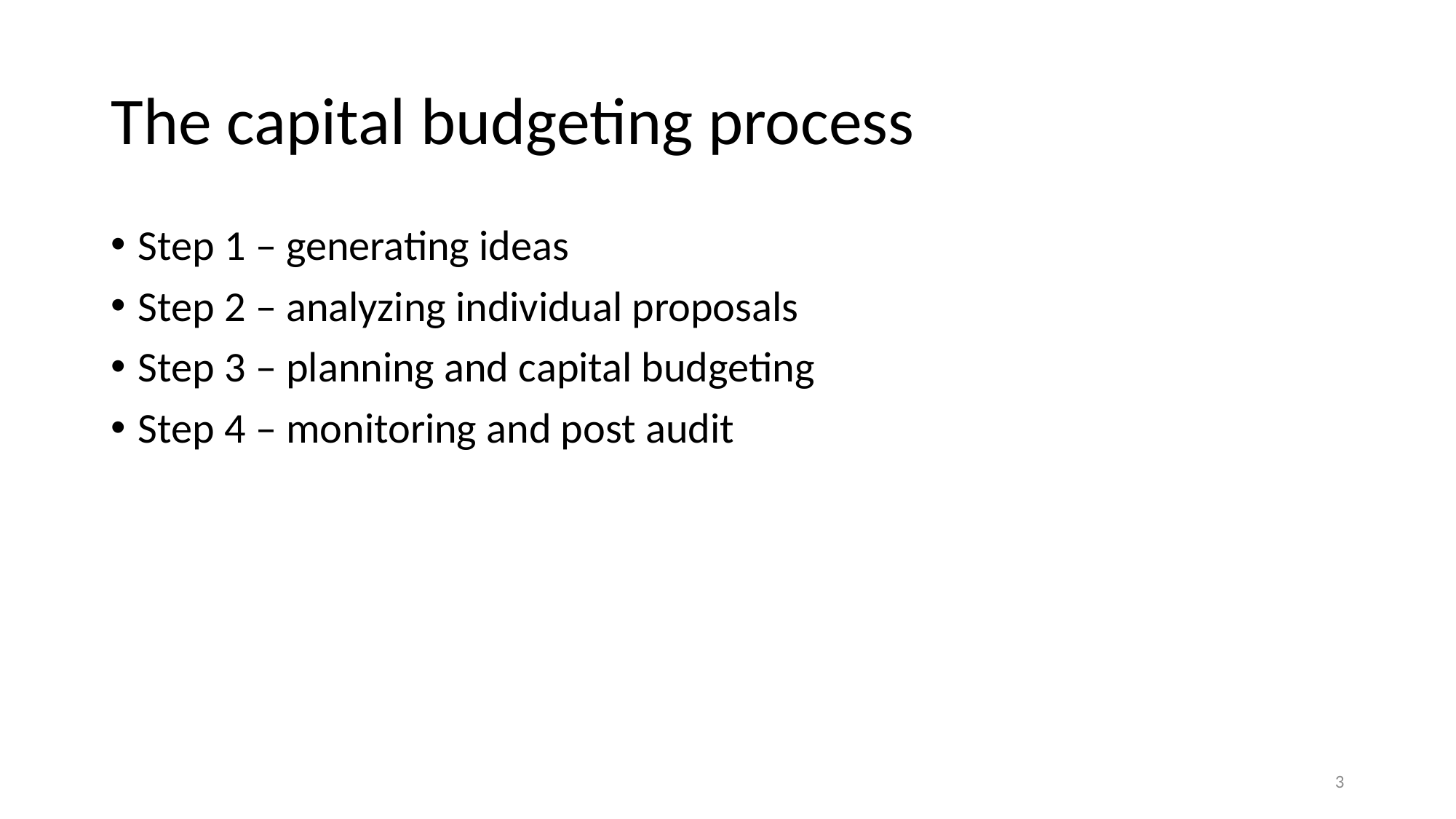

# The capital budgeting process
Step 1 – generating ideas
Step 2 – analyzing individual proposals
Step 3 – planning and capital budgeting
Step 4 – monitoring and post audit
3